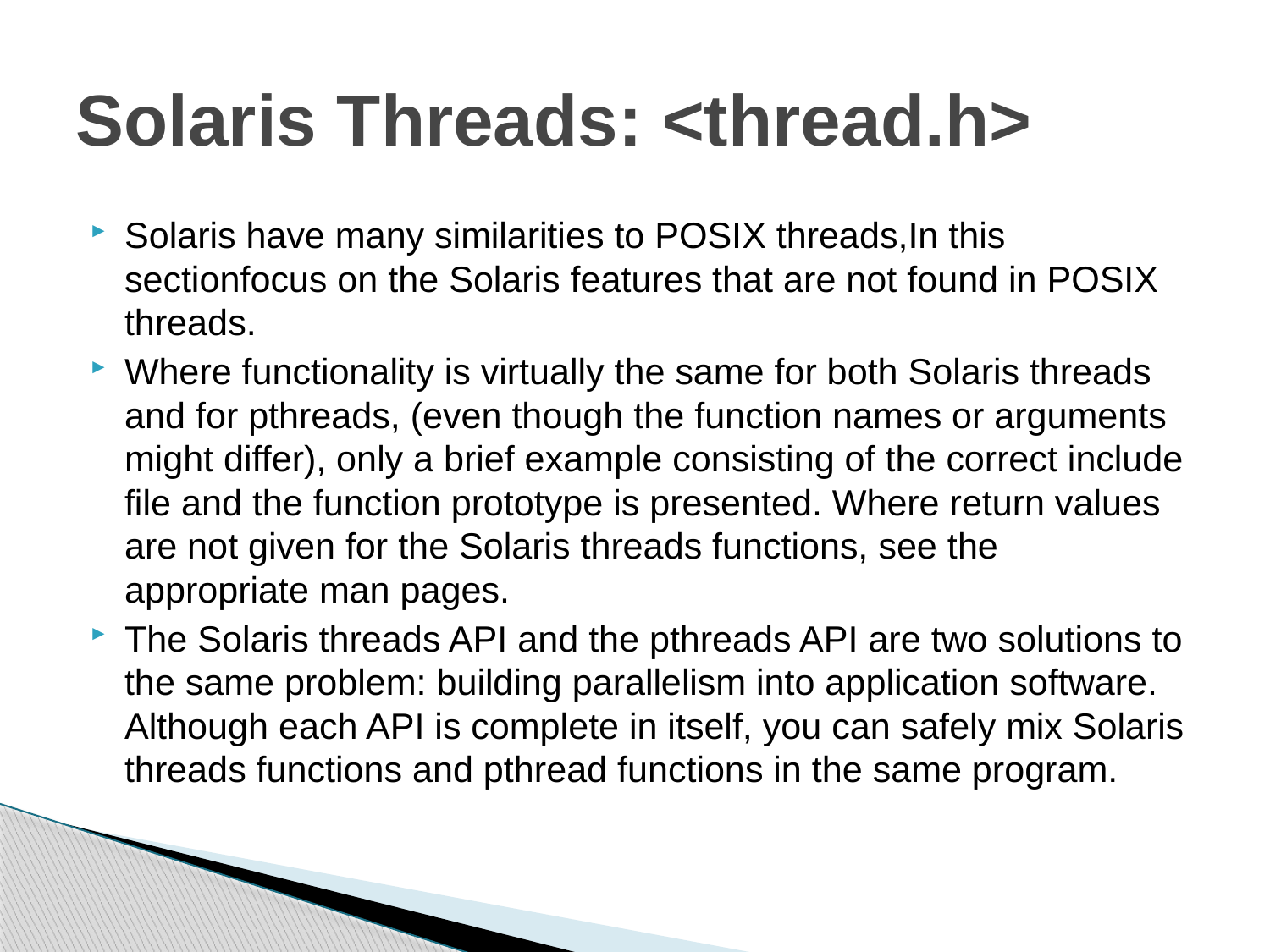

# Solaris Threads: <thread.h>
Solaris have many similarities to POSIX threads,In this sectionfocus on the Solaris features that are not found in POSIX threads.
Where functionality is virtually the same for both Solaris threads and for pthreads, (even though the function names or arguments might differ), only a brief example consisting of the correct include file and the function prototype is presented. Where return values are not given for the Solaris threads functions, see the appropriate man pages.
The Solaris threads API and the pthreads API are two solutions to the same problem: building parallelism into application software. Although each API is complete in itself, you can safely mix Solaris threads functions and pthread functions in the same program.